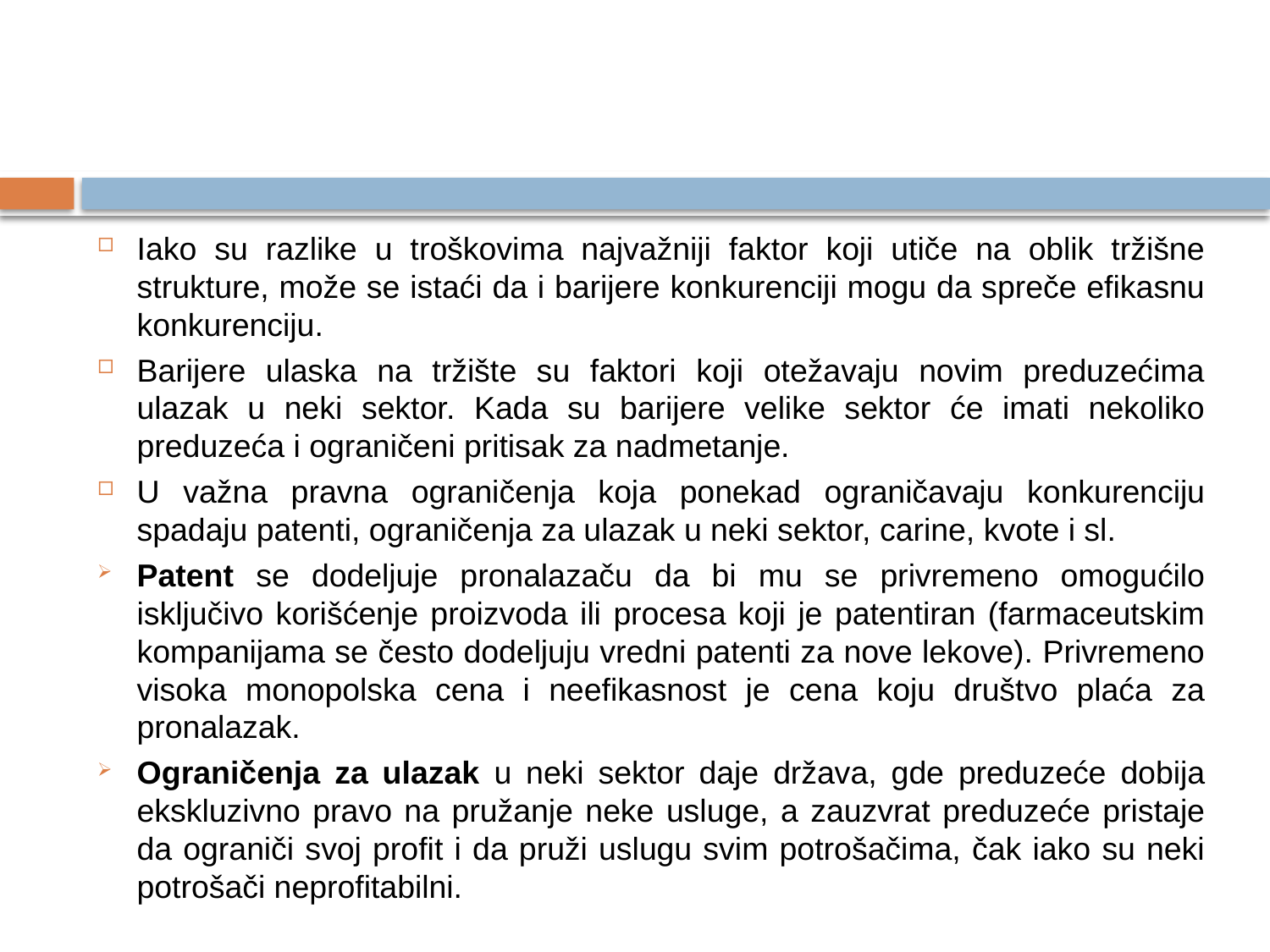

#
Iako su razlike u troškovima najvažniji faktor koji utiče na oblik tržišne strukture, može se istaći da i barijere konkurenciji mogu da spreče efikasnu konkurenciju.
Barijere ulaska na tržište su faktori koji otežavaju novim preduzećima ulazak u neki sektor. Kada su barijere velike sektor će imati nekoliko preduzeća i ograničeni pritisak za nadmetanje.
U važna pravna ograničenja koja ponekad ograničavaju konkurenciju spadaju patenti, ograničenja za ulazak u neki sektor, carine, kvote i sl.
Patent se dodeljuje pronalazaču da bi mu se privremeno omogućilo isključivo korišćenje proizvoda ili procesa koji je patentiran (farmaceutskim kompanijama se često dodeljuju vredni patenti za nove lekove). Privremeno visoka monopolska cena i neefikasnost je cena koju društvo plaća za pronalazak.
Ograničenja za ulazak u neki sektor daje država, gde preduzeće dobija ekskluzivno pravo na pružanje neke usluge, a zauzvrat preduzeće pristaje da ograniči svoj profit i da pruži uslugu svim potrošačima, čak iako su neki potrošači neprofitabilni.